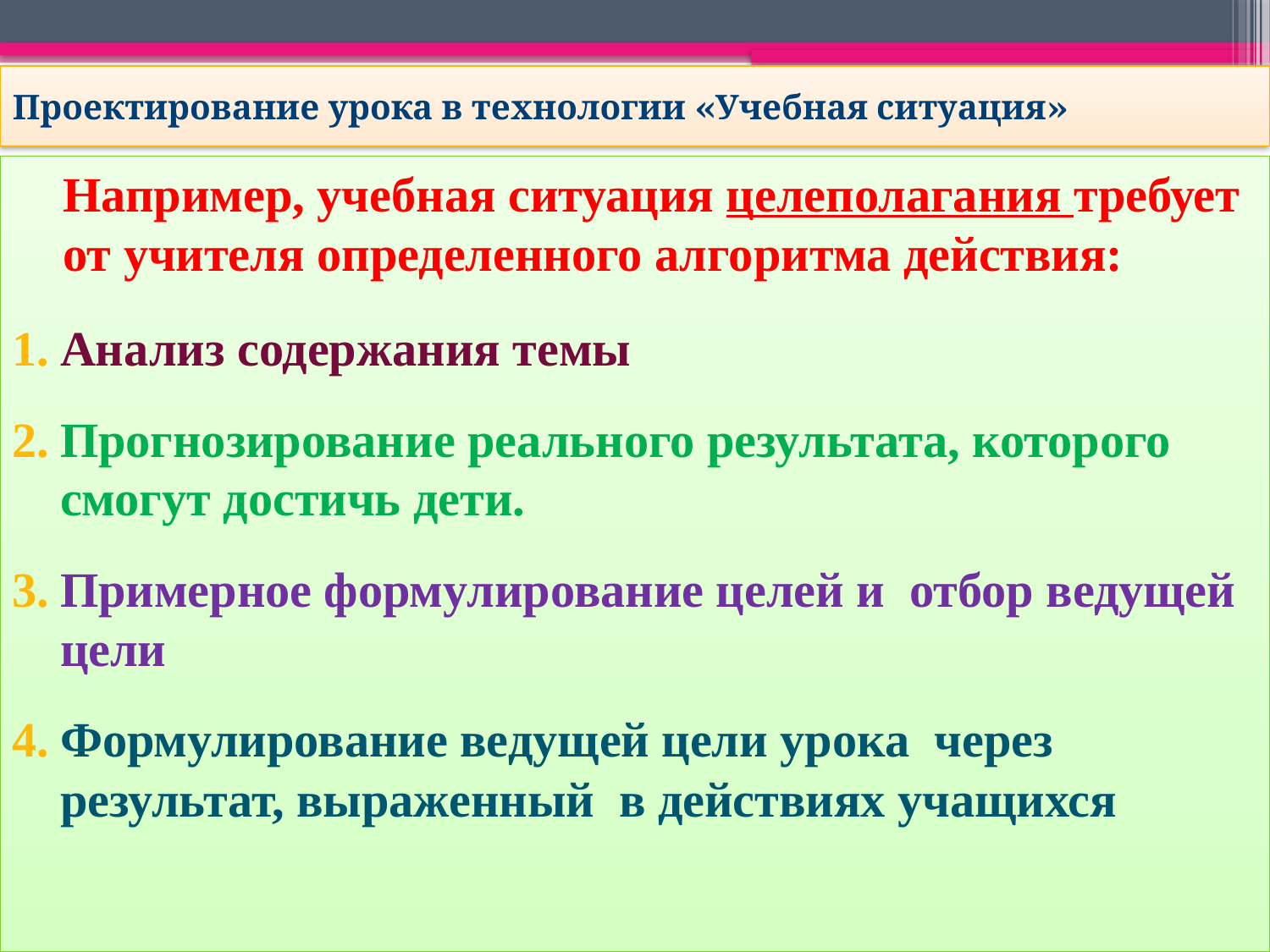

# Проектирование урока в технологии «Учебная ситуация»
Например, учебная ситуация целеполагания требует от учителя определенного алгоритма действия:

Анализ содержания темы

Прогнозирование реального результата, которого смогут достичь дети.

Примерное формулирование целей и  отбор ведущей цели

Формулирование ведущей цели урока  через  результат, выраженный  в действиях учащихся